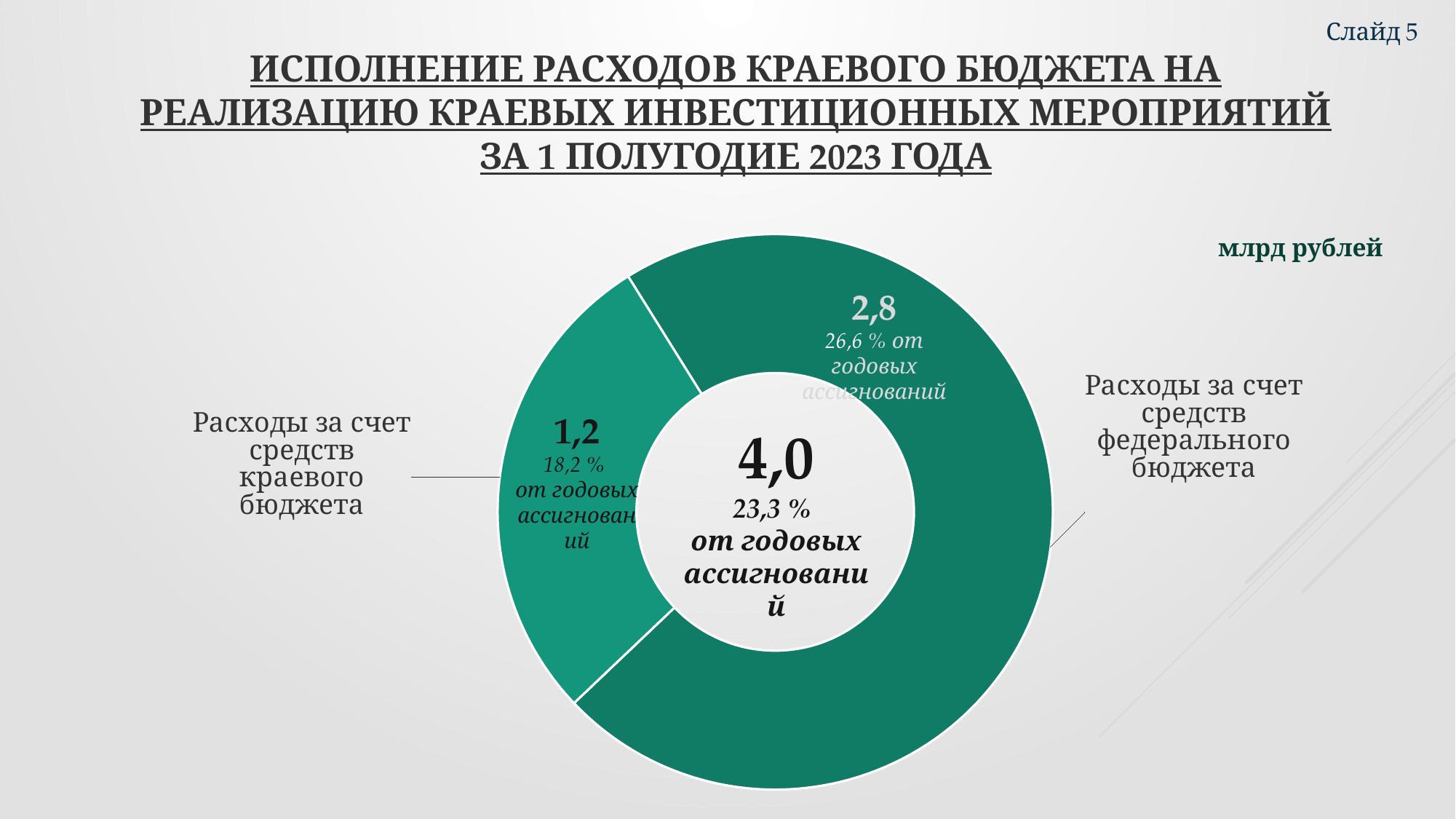

Слайд 5
# Исполнение расходов краевого бюджета на реализацию краевых инвестиционных мероприятий за 1 ПОЛУГОДИЕ 2023 года

### Chart

| Category | Продажи |
|---|---|
| Расходы за счет средств федерального бюджета | 2.8 |
| Расходы за счет средств краевого бюджета | 1.1 |
млрд рублей
2,8
26,6 % от годовых ассигнований
1,2
18,2 %
от годовых ассигнований
4,0
23,3 %
от годовых ассигнований